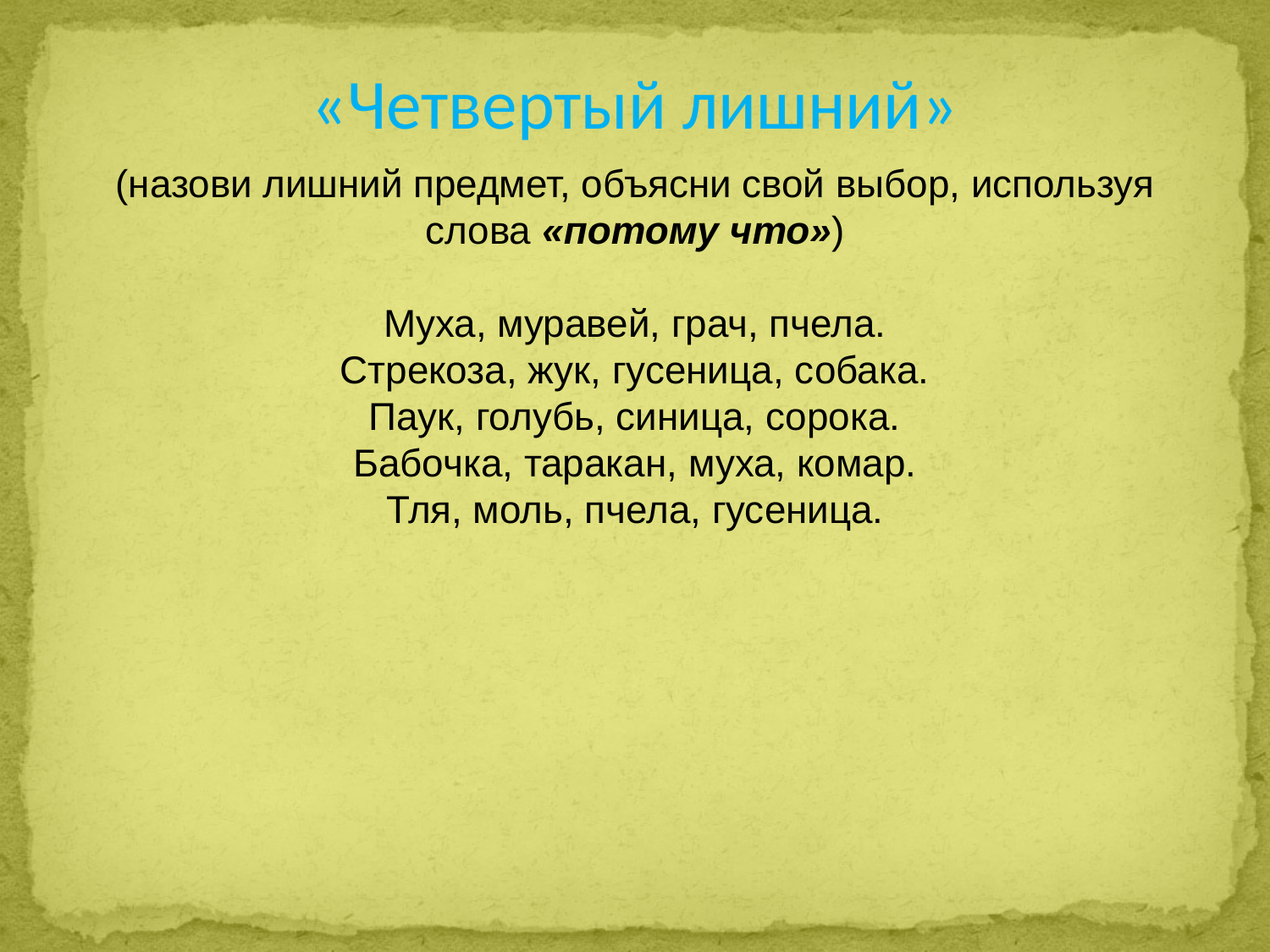

«Четвертый лишний»
(назови лишний предмет, объясни свой выбор, используя слова «потому что»)
Муха, муравей, грач, пчела.
Стрекоза, жук, гусеница, собака.
Паук, голубь, синица, сорока.
Бабочка, таракан, муха, комар.
Тля, моль, пчела, гусеница.